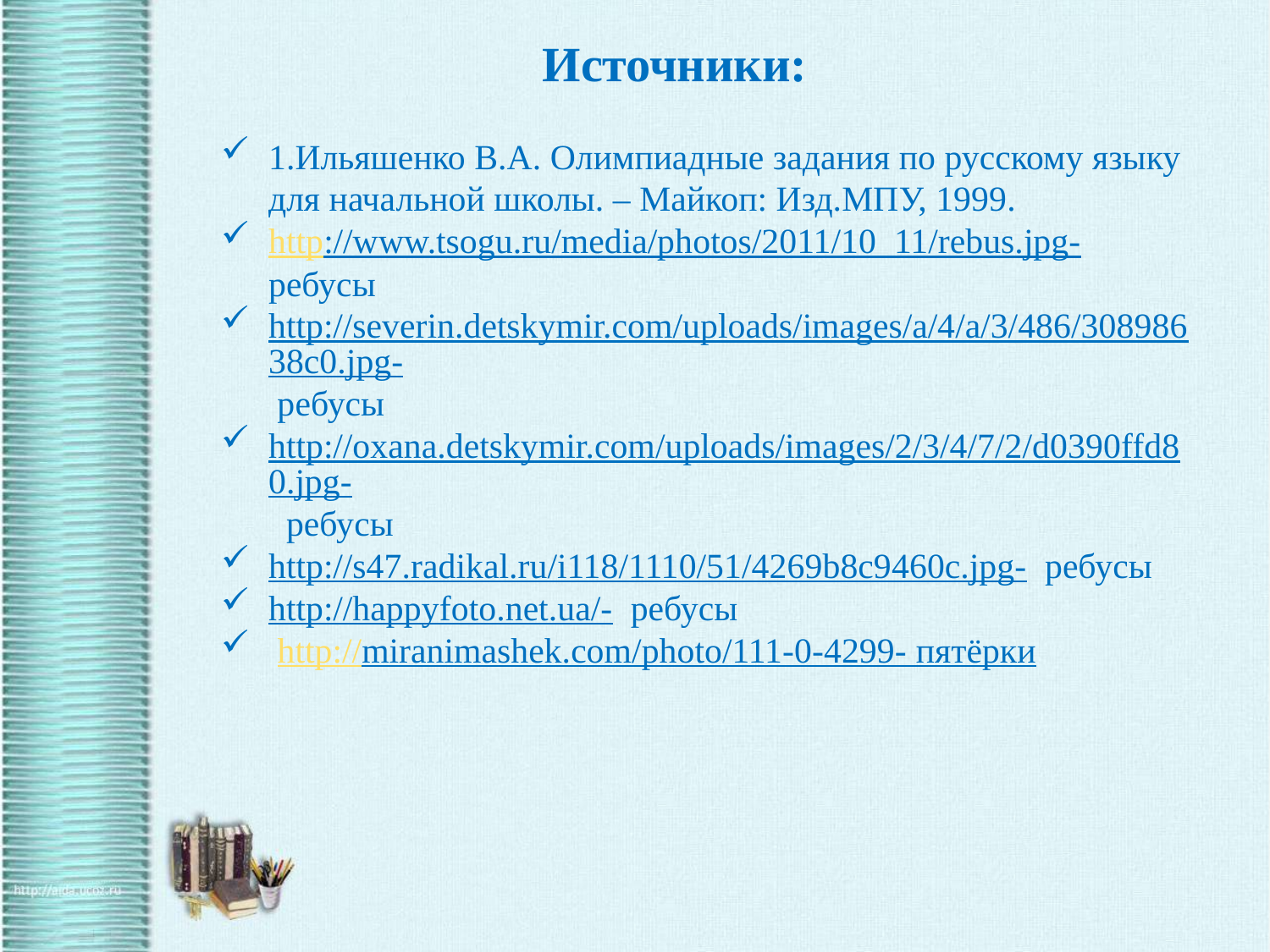

Источники:

1.Ильяшенко В.А. Олимпиадные задания по русскому языку для начальной школы. – Майкоп: Изд.МПУ, 1999.
http://www.tsogu.ru/media/photos/2011/10_11/rebus.jpg- ребусы
http://severin.detskymir.com/uploads/images/a/4/a/3/486/30898638c0.jpg- ребусы
http://oxana.detskymir.com/uploads/images/2/3/4/7/2/d0390ffd80.jpg-  ребусы
http://s47.radikal.ru/i118/1110/51/4269b8c9460c.jpg-  ребусы
http://happyfoto.net.ua/-  ребусы
 http://miranimashek.com/photo/111-0-4299- пятёрки